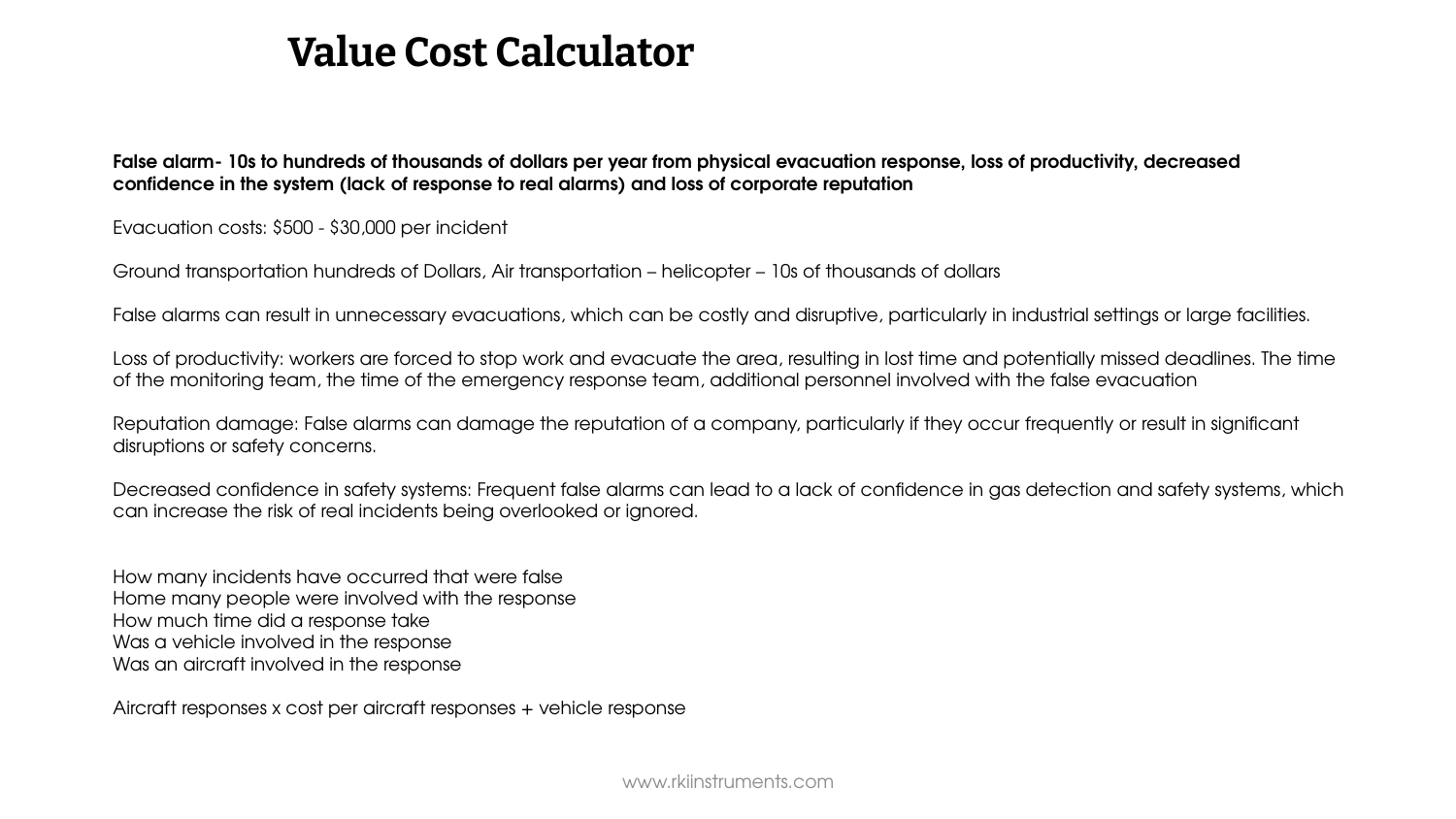

https://anvl.com/safety/roi-connected-workers/
https://glartek.com/augmented-connected-worker-savings/

# Value Cost Calculator
False alarm- 10s to hundreds of thousands of dollars per year from physical evacuation response, loss of productivity, decreased confidence in the system (lack of response to real alarms) and loss of corporate reputation

Evacuation costs: $500 - $30,000 per incident

Ground transportation hundreds of Dollars, Air transportation – helicopter – 10s of thousands of dollars

False alarms can result in unnecessary evacuations, which can be costly and disruptive, particularly in industrial settings or large facilities.

Loss of productivity: workers are forced to stop work and evacuate the area, resulting in lost time and potentially missed deadlines. The time of the monitoring team, the time of the emergency response team, additional personnel involved with the false evacuation

Reputation damage: False alarms can damage the reputation of a company, particularly if they occur frequently or result in significant disruptions or safety concerns.

Decreased confidence in safety systems: Frequent false alarms can lead to a lack of confidence in gas detection and safety systems, which can increase the risk of real incidents being overlooked or ignored.

How many incidents have occurred that were false
Home many people were involved with the response
How much time did a response take
Was a vehicle involved in the response
Was an aircraft involved in the response

Aircraft responses x cost per aircraft responses + vehicle response
www.rkiinstruments.com